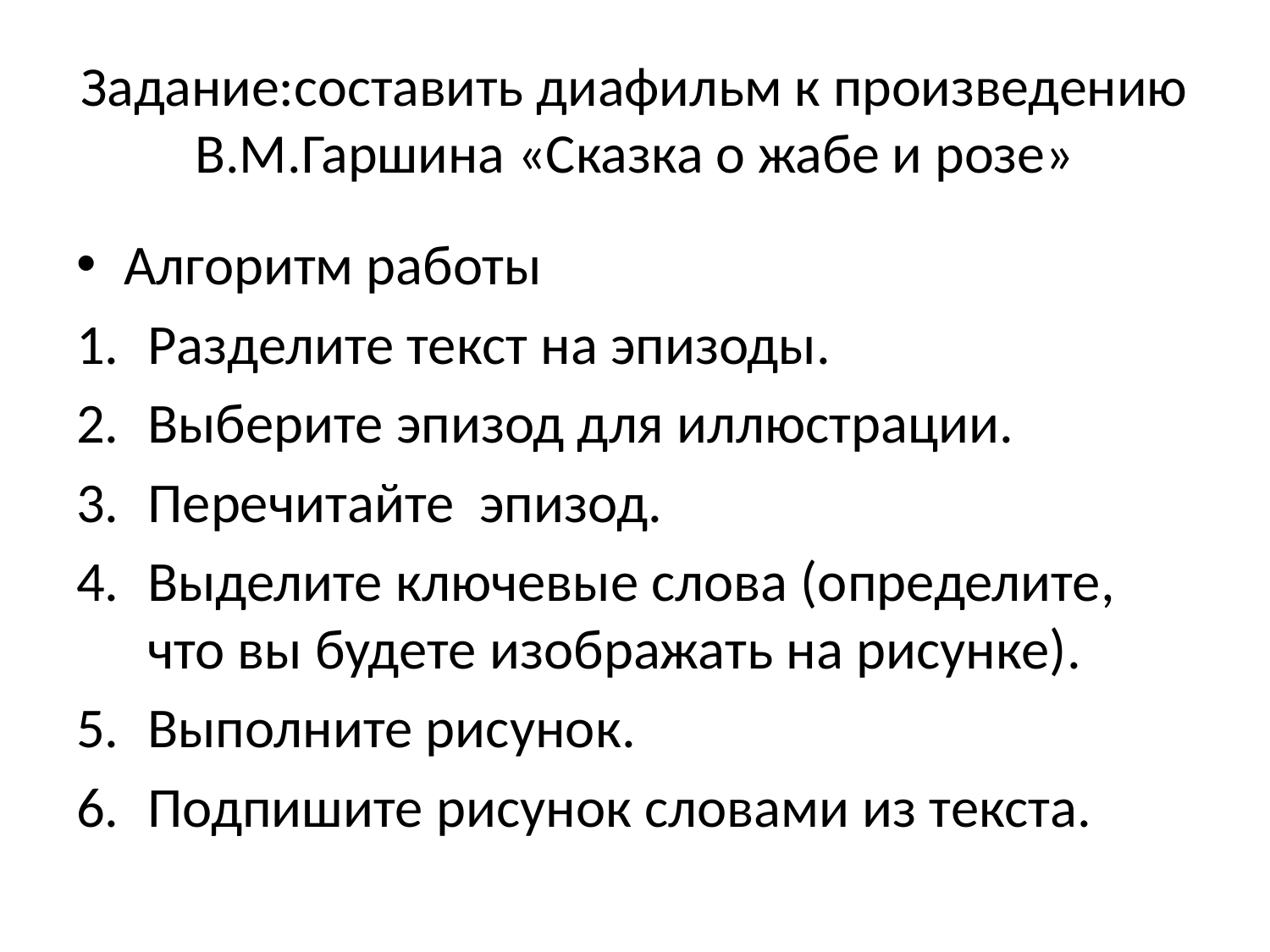

# Задание:составить диафильм к произведению В.М.Гаршина «Сказка о жабе и розе»
Алгоритм работы
Разделите текст на эпизоды.
Выберите эпизод для иллюстрации.
Перечитайте  эпизод.
Выделите ключевые слова (определите, что вы будете изображать на рисунке).
Выполните рисунок.
Подпишите рисунок словами из текста.